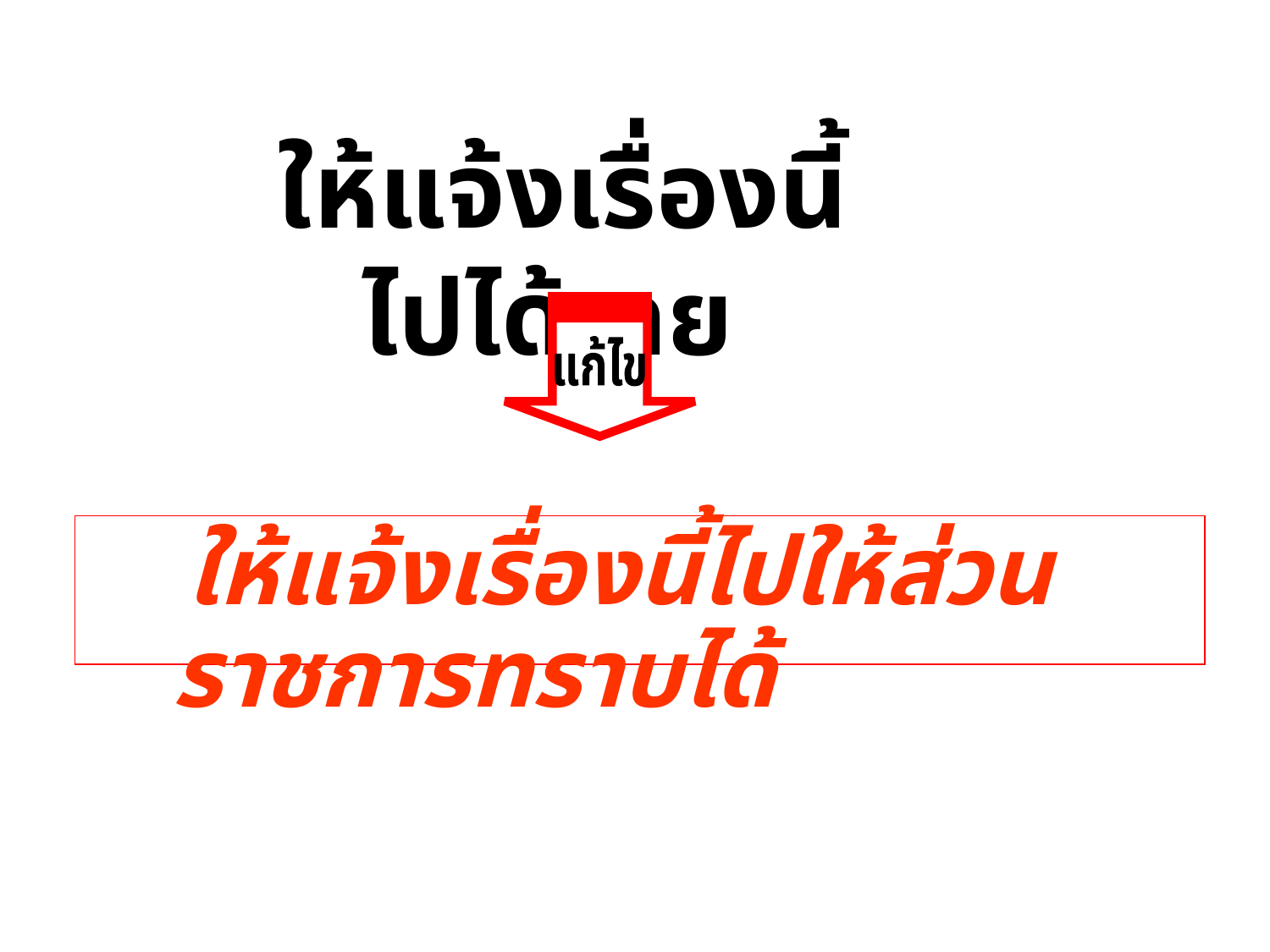

ให้แจ้งเรื่องนี้ไปได้เลย

แก้ไข
    ให้แจ้งเรื่องนี้ไปให้ส่วนราชการทราบได้